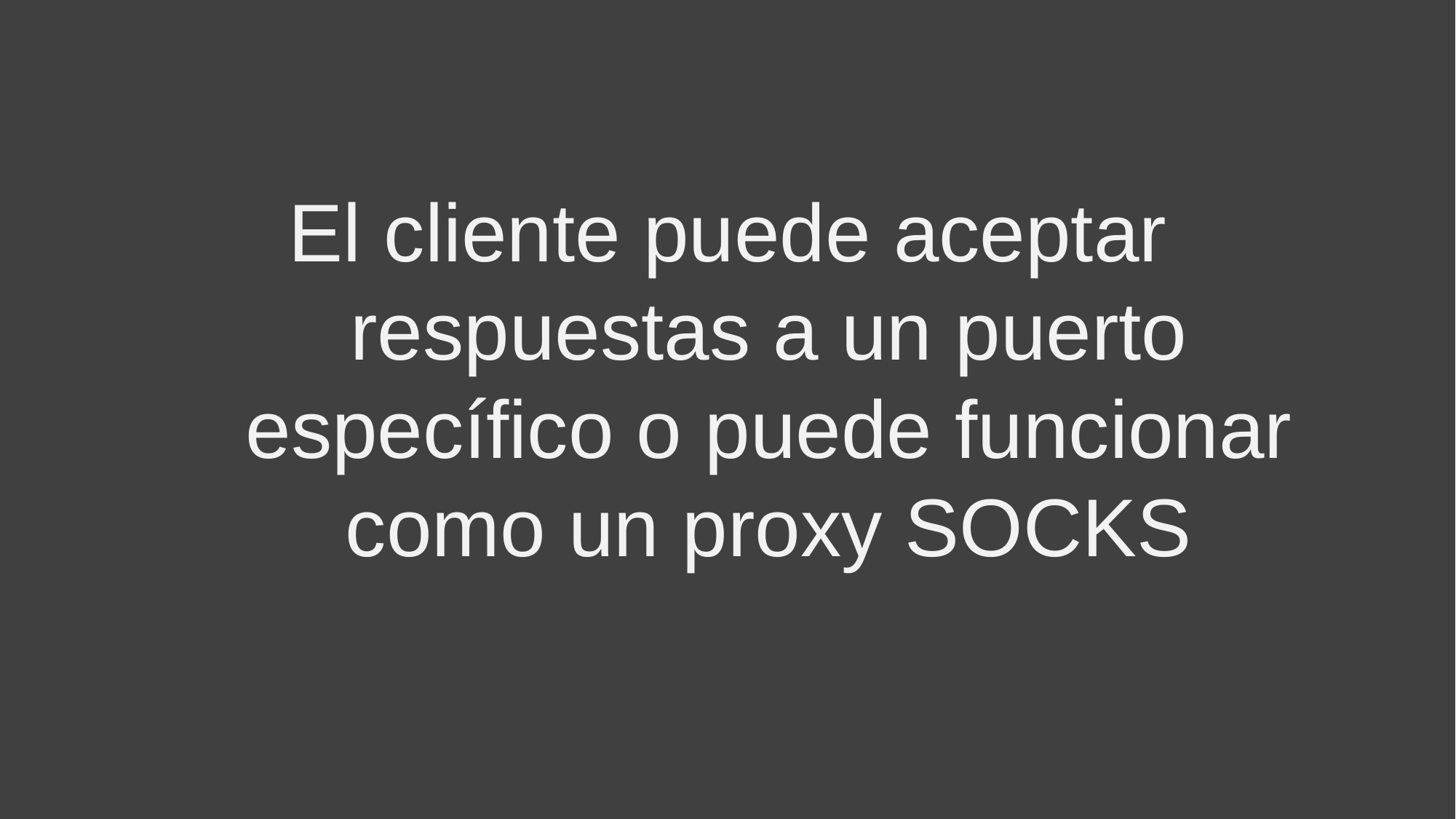

El cliente puede aceptar respuestas a un puerto específico o puede funcionar como un proxy SOCKS